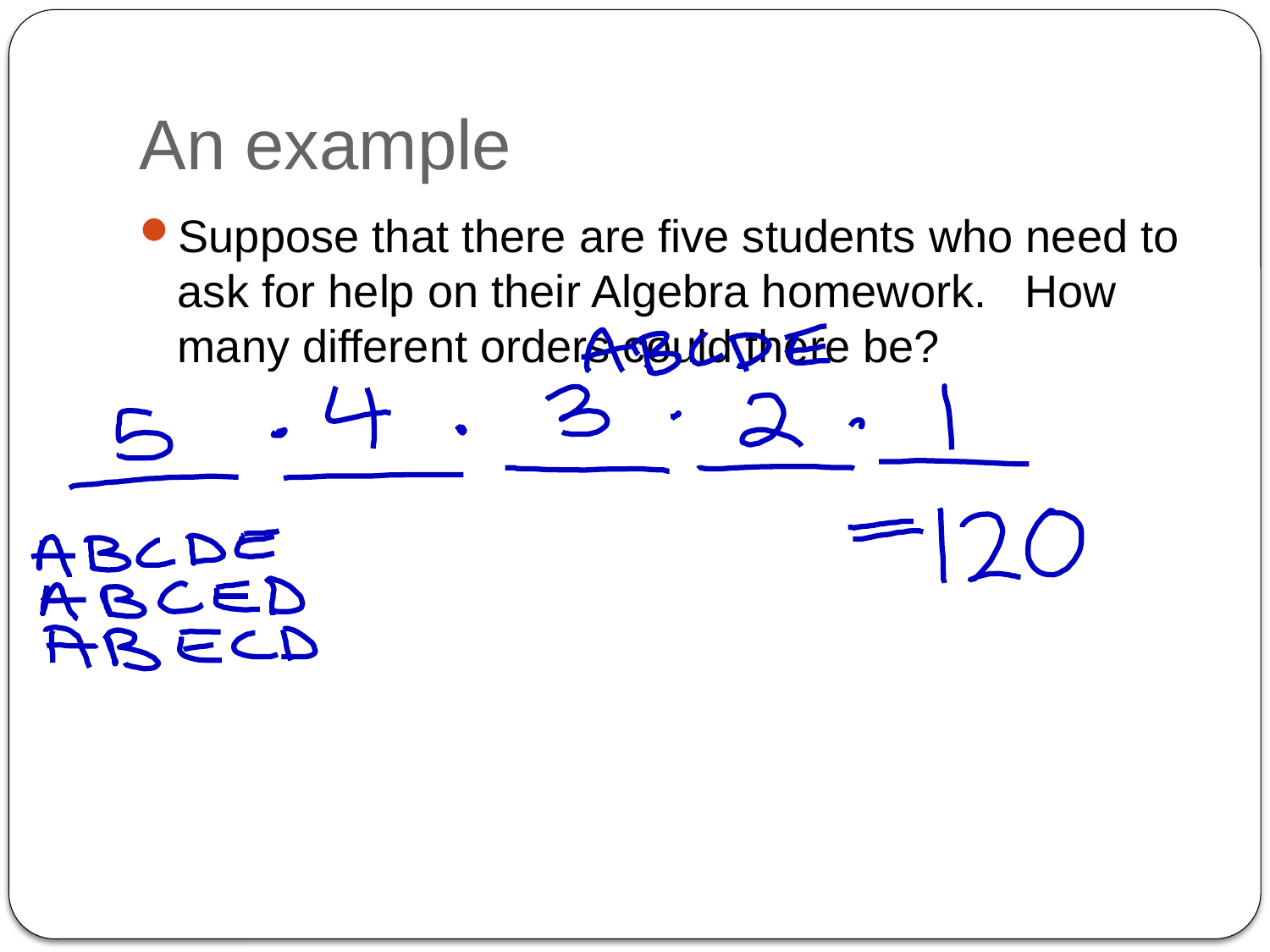

# An example
Suppose that there are five students who need to ask for help on their Algebra homework.   How many different orders could there be?